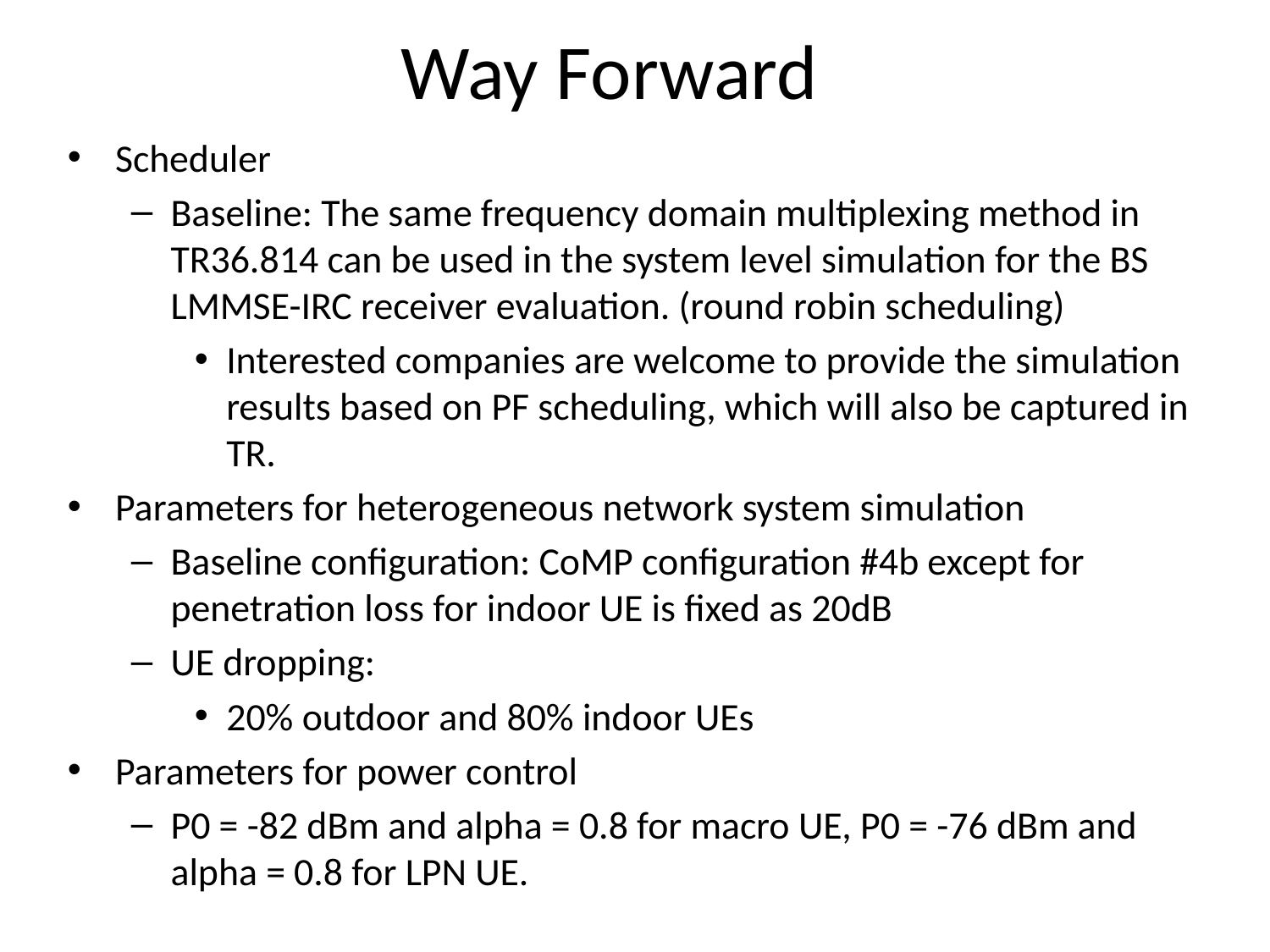

# Way Forward
Scheduler
Baseline: The same frequency domain multiplexing method in TR36.814 can be used in the system level simulation for the BS LMMSE-IRC receiver evaluation. (round robin scheduling)
Interested companies are welcome to provide the simulation results based on PF scheduling, which will also be captured in TR.
Parameters for heterogeneous network system simulation
Baseline configuration: CoMP configuration #4b except for penetration loss for indoor UE is fixed as 20dB
UE dropping:
20% outdoor and 80% indoor UEs
Parameters for power control
P0 = -82 dBm and alpha = 0.8 for macro UE, P0 = -76 dBm and alpha = 0.8 for LPN UE.